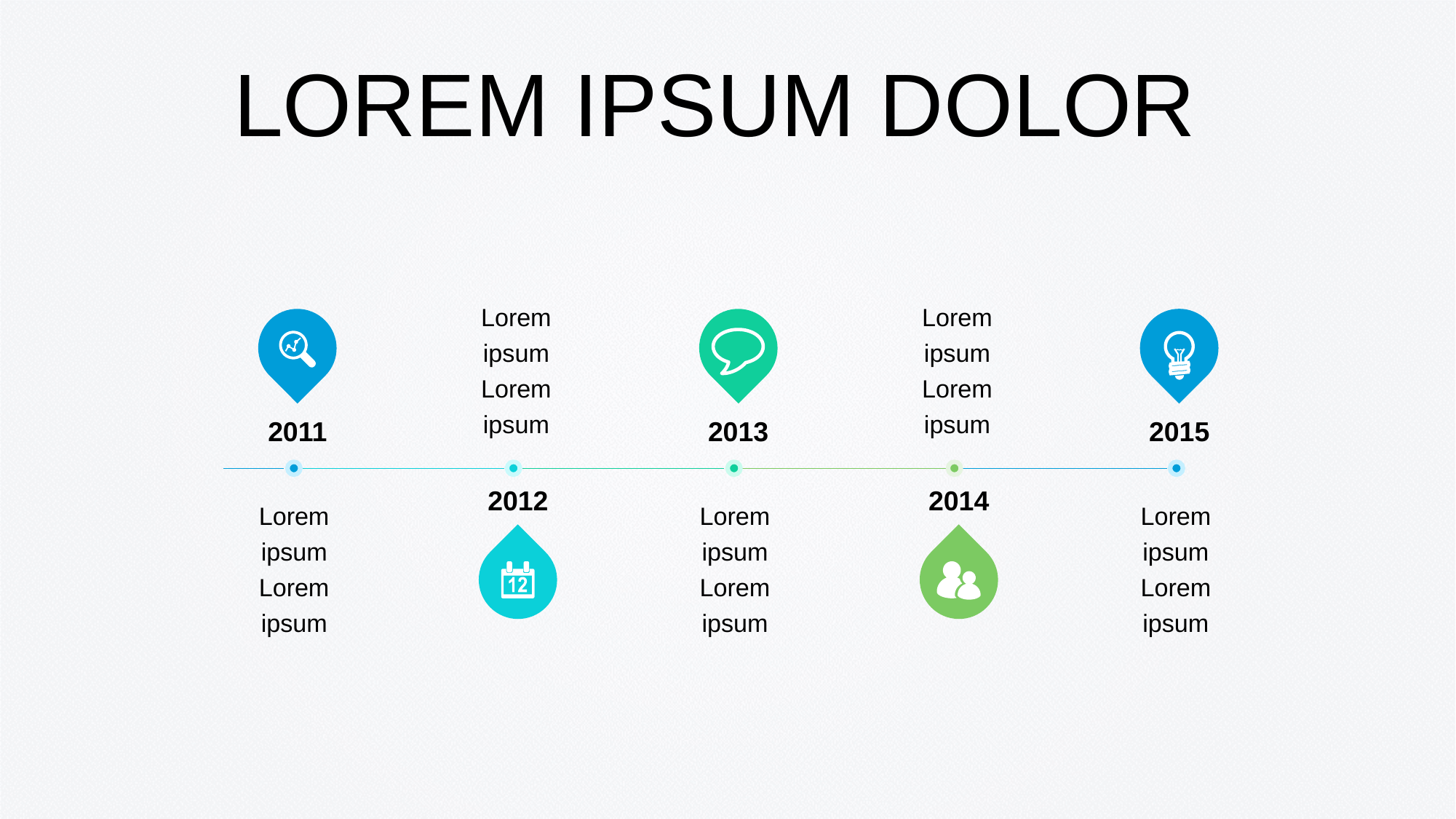

# LOREM IPSUM DOLOR
Lorem ipsum
Lorem ipsum
Lorem ipsum
Lorem ipsum

2011
2013
2015

2012
2014
Lorem ipsum
Lorem ipsum
Lorem ipsum
Lorem ipsum
Lorem ipsum
Lorem ipsum